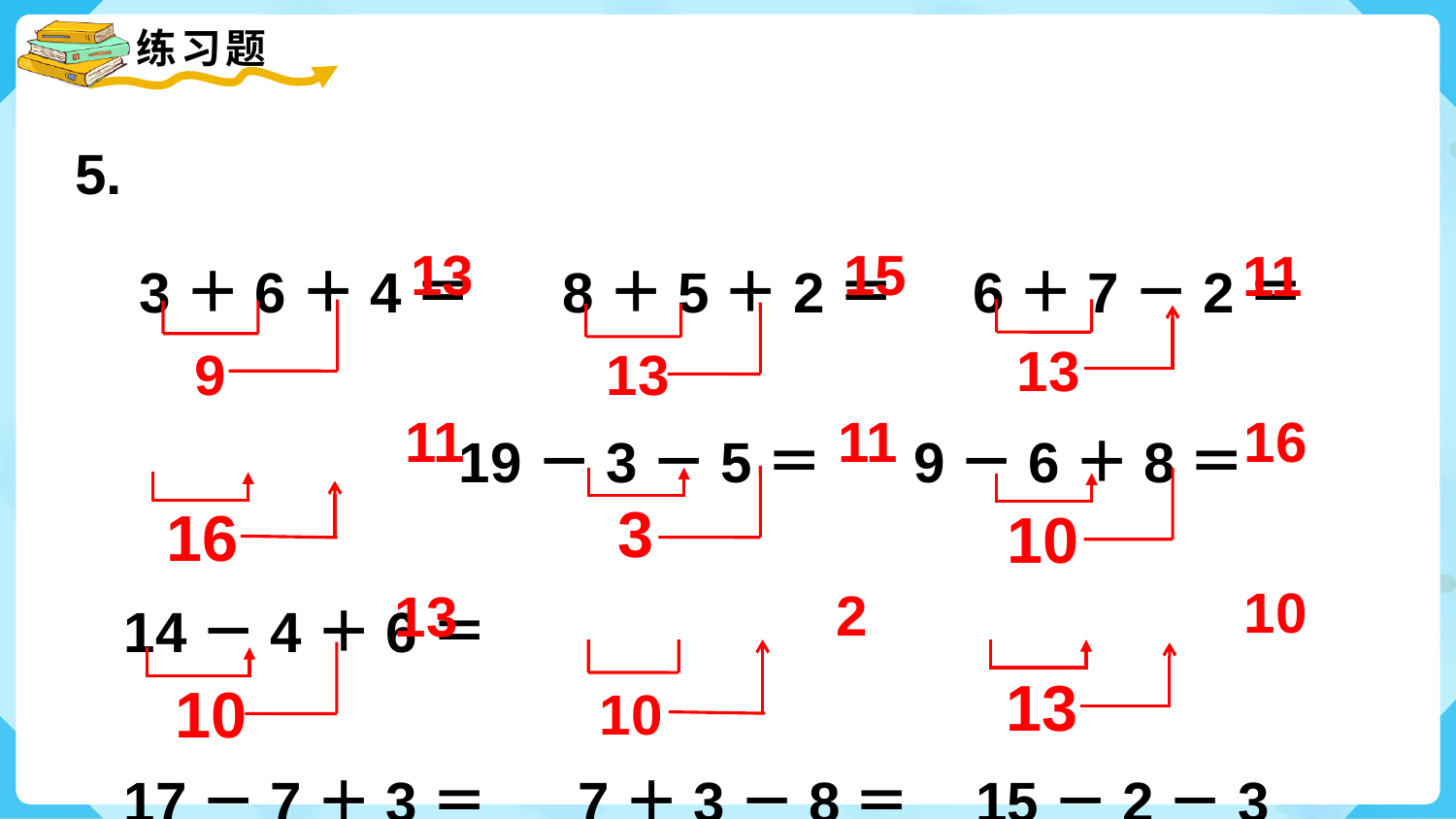

5.
 3＋6＋4＝      8＋5＋2＝     6＋7－2＝                          19－3－5＝      9－6＋8＝    14－4＋6＝
17－7＋3＝      7＋3－8＝    15－2－3＝
13
15
11

13
9
13
16
11
11

3
16
10
10
2
13

13
10
10